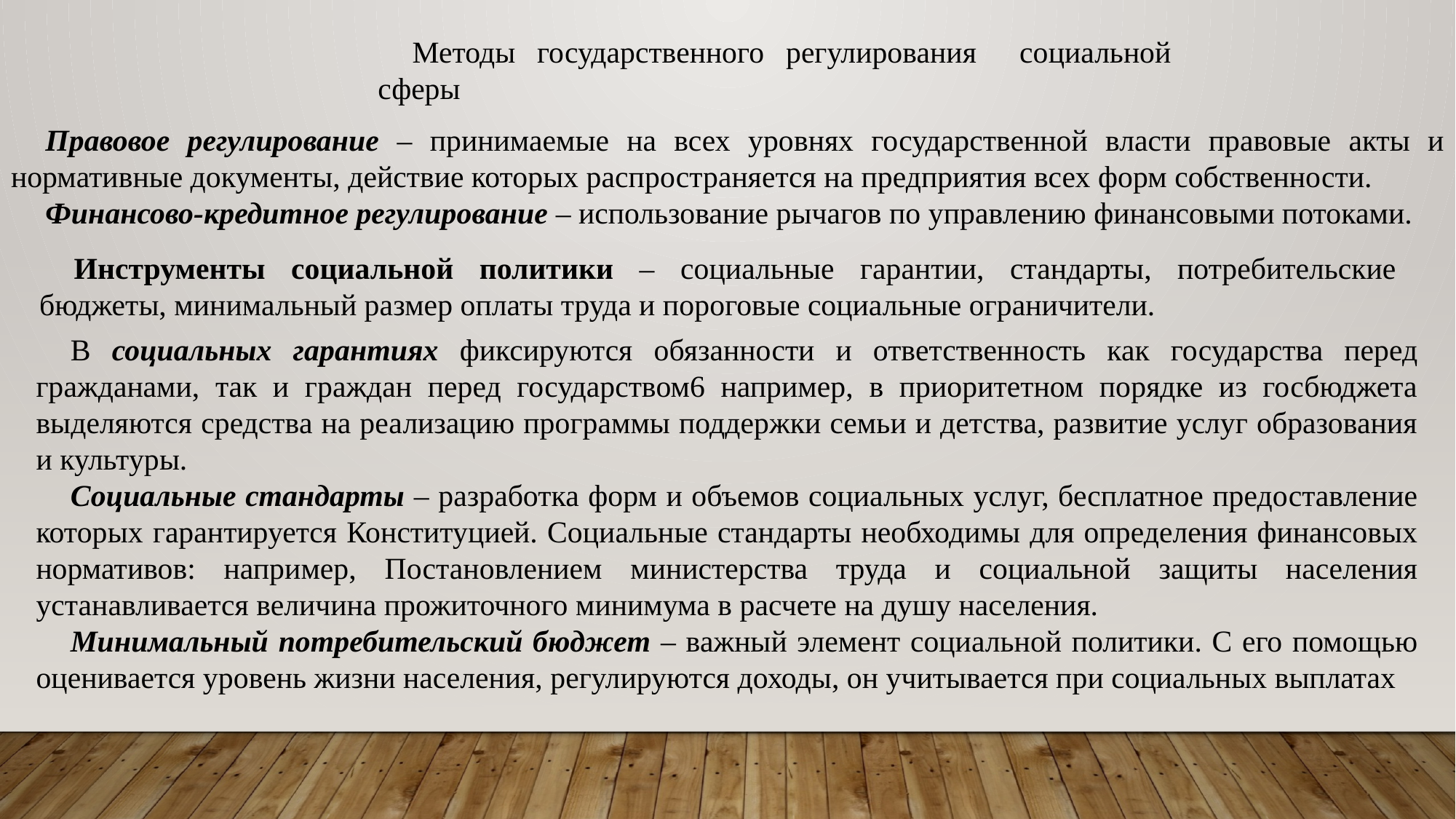

Методы государственного регулирования  социальной сферы
Правовое регулирование – принимаемые на всех уровнях государственной власти правовые акты и нормативные документы, действие которых распространяется на предприятия всех форм собственности.
Финансово-кредитное регулирование – использование рычагов по управлению финансовыми потоками.
Инструменты социальной политики – социальные гарантии, стандарты, потребительские бюджеты, минимальный размер оплаты труда и пороговые социальные ограничители.
В социальных гарантиях фиксируются обязанности и ответственность как государства перед гражданами, так и граждан перед государством6 например, в приоритетном порядке из госбюджета выделяются средства на реализацию программы поддержки семьи и детства, развитие услуг образования и культуры.
Социальные стандарты – разработка форм и объемов социальных услуг, бесплатное предоставление которых гарантируется Конституцией. Социальные стандарты необходимы для определения финансовых нормативов: например, Постановлением министерства труда и социальной защиты населения устанавливается величина прожиточного минимума в расчете на душу населения.
Минимальный потребительский бюджет – важный элемент социальной политики. С его помощью оценивается уровень жизни населения, регулируются доходы, он учитывается при социальных выплатах